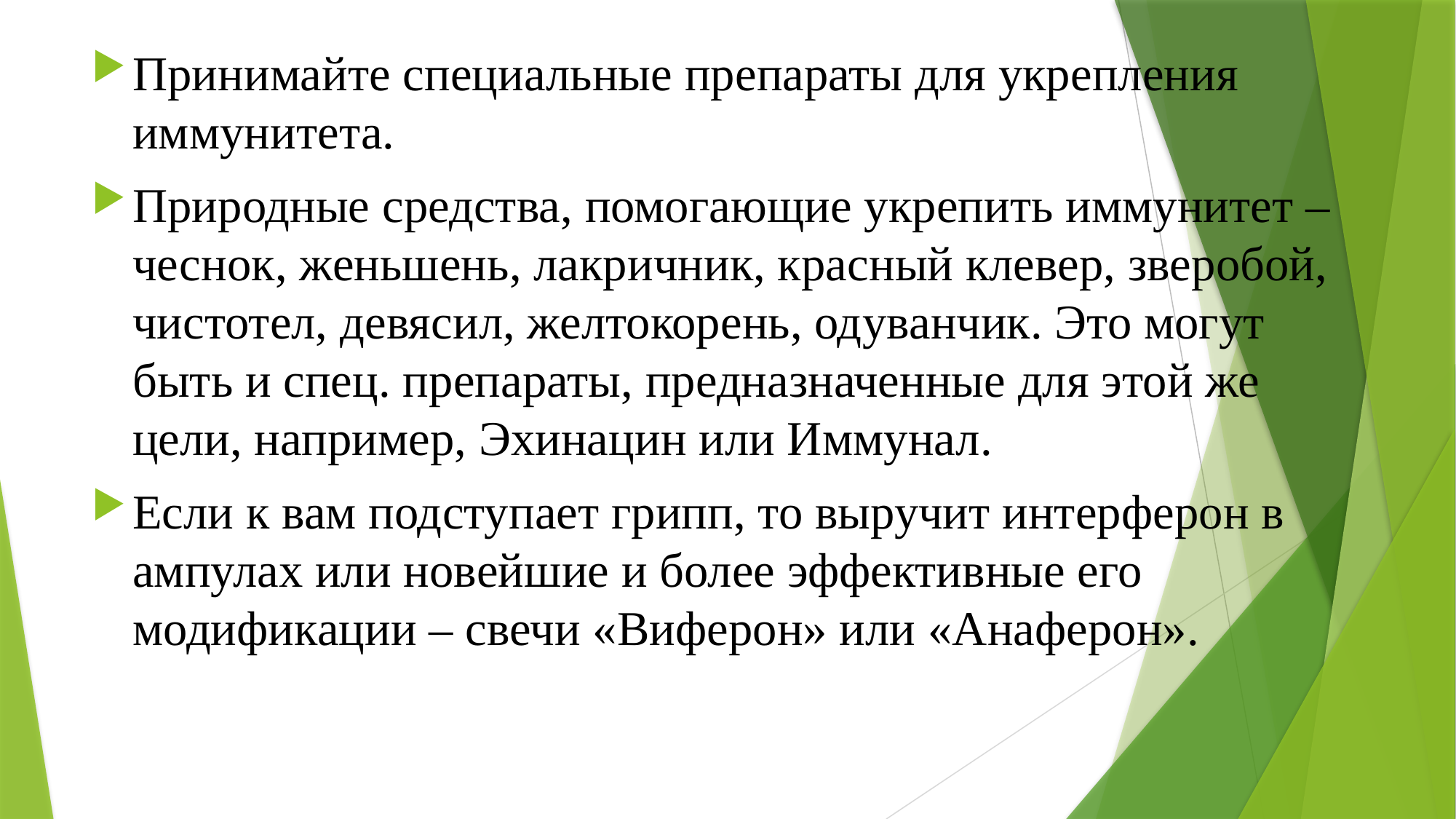

Принимайте специальные препараты для укрепления иммунитета.
Природные средства, помогающие укрепить иммунитет – чеснок, женьшень, лакричник, красный клевер, зверобой, чистотел, девясил, желтокорень, одуванчик. Это могут быть и спец. препараты, предназначенные для этой же цели, например, Эхинацин или Иммунал.
Если к вам подступает грипп, то выручит интерферон в ампулах или новейшие и более эффективные его модификации – свечи «Виферон» или «Анаферон».